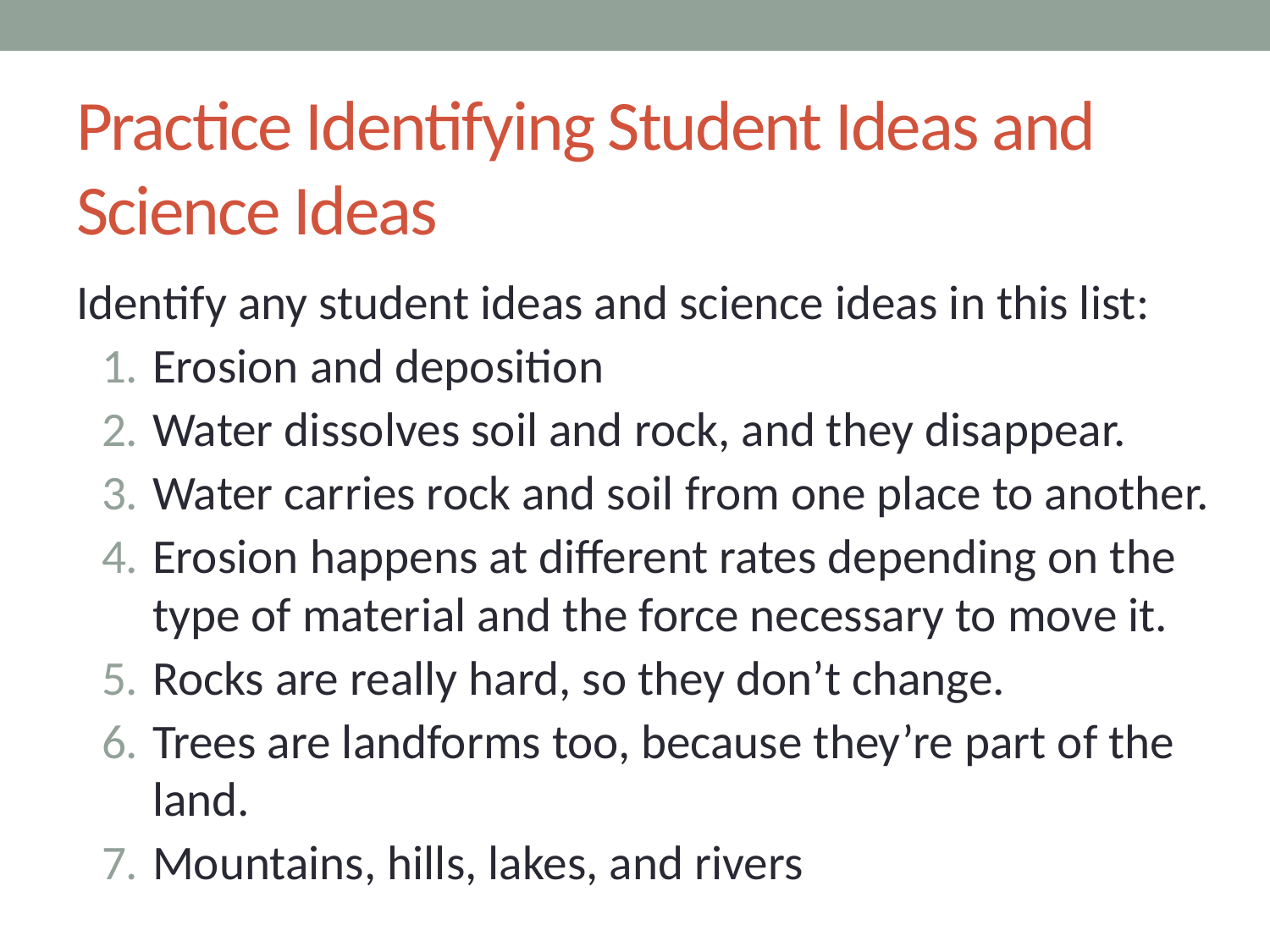

# Practice Identifying Student Ideas and Science Ideas
Identify any student ideas and science ideas in this list:
Erosion and deposition
Water dissolves soil and rock, and they disappear.
Water carries rock and soil from one place to another.
Erosion happens at different rates depending on the type of material and the force necessary to move it.
Rocks are really hard, so they don’t change.
Trees are landforms too, because they’re part of the land.
Mountains, hills, lakes, and rivers